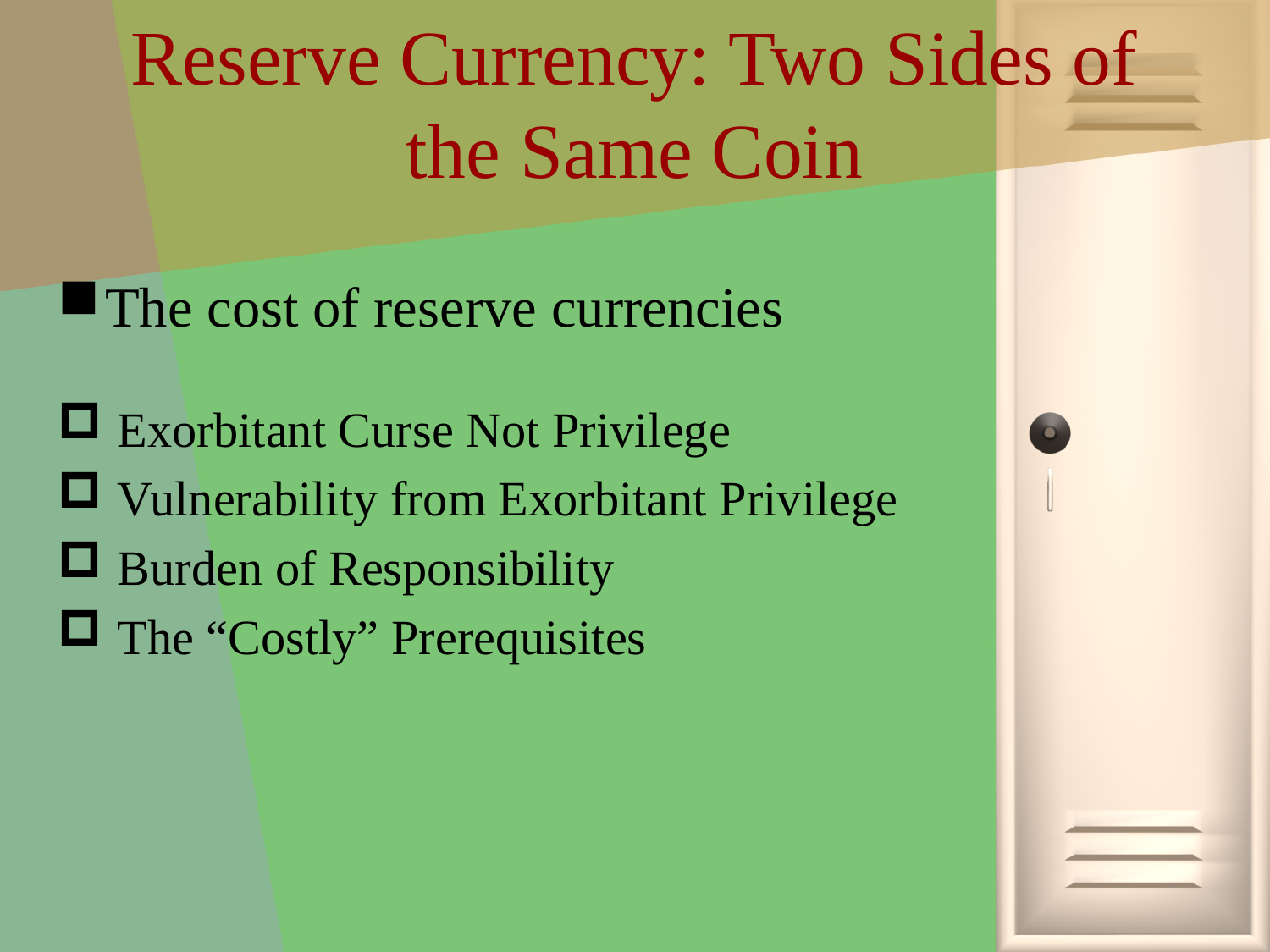

# Reserve Currency: Two Sides of the Same Coin
The cost of reserve currencies

 Exorbitant Curse Not Privilege
 Vulnerability from Exorbitant Privilege
 Burden of Responsibility
 The “Costly” Prerequisites